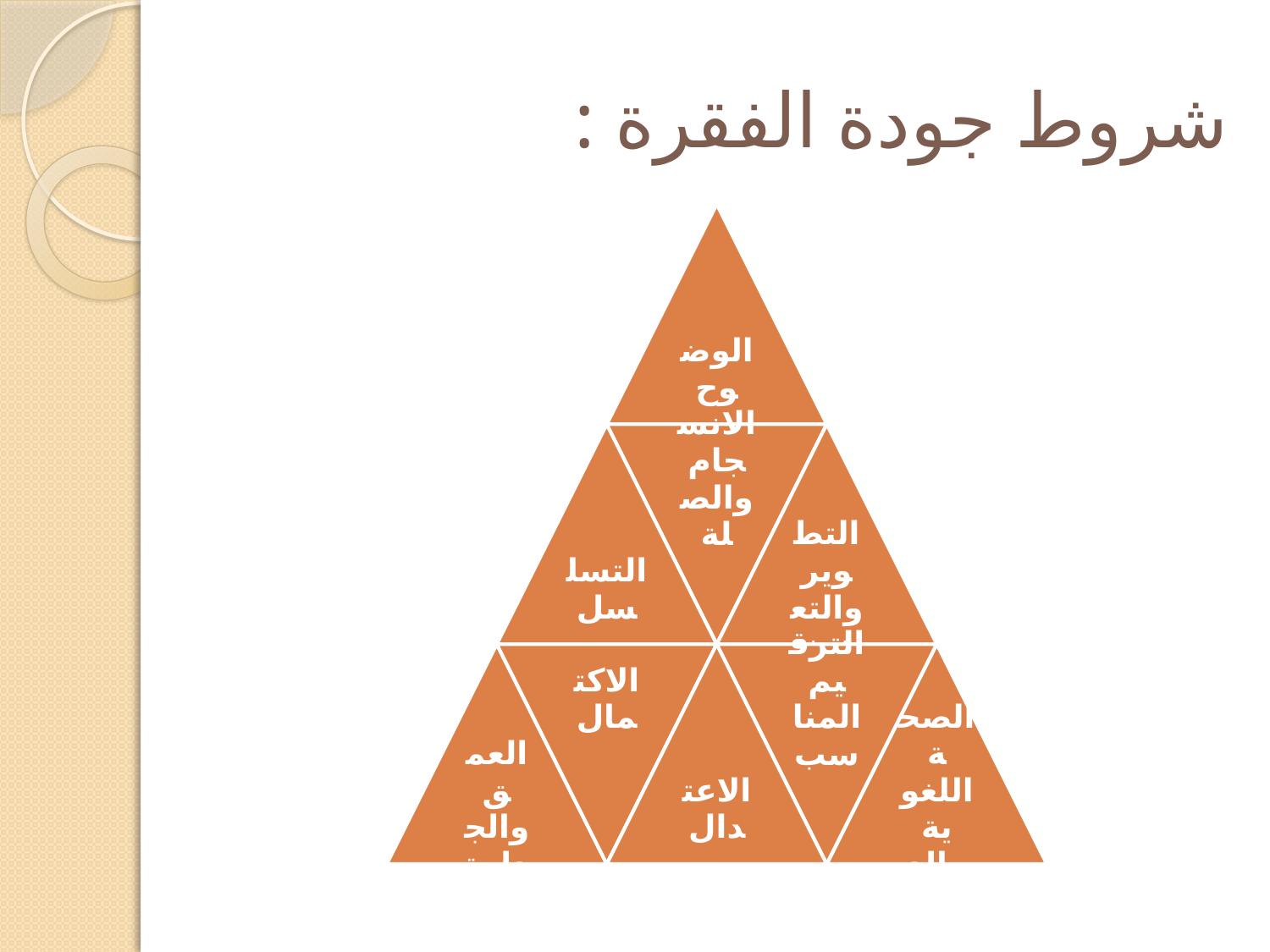

# شروط جودة الفقرة :
الوضوح
التسلسل
العمق والجدارة